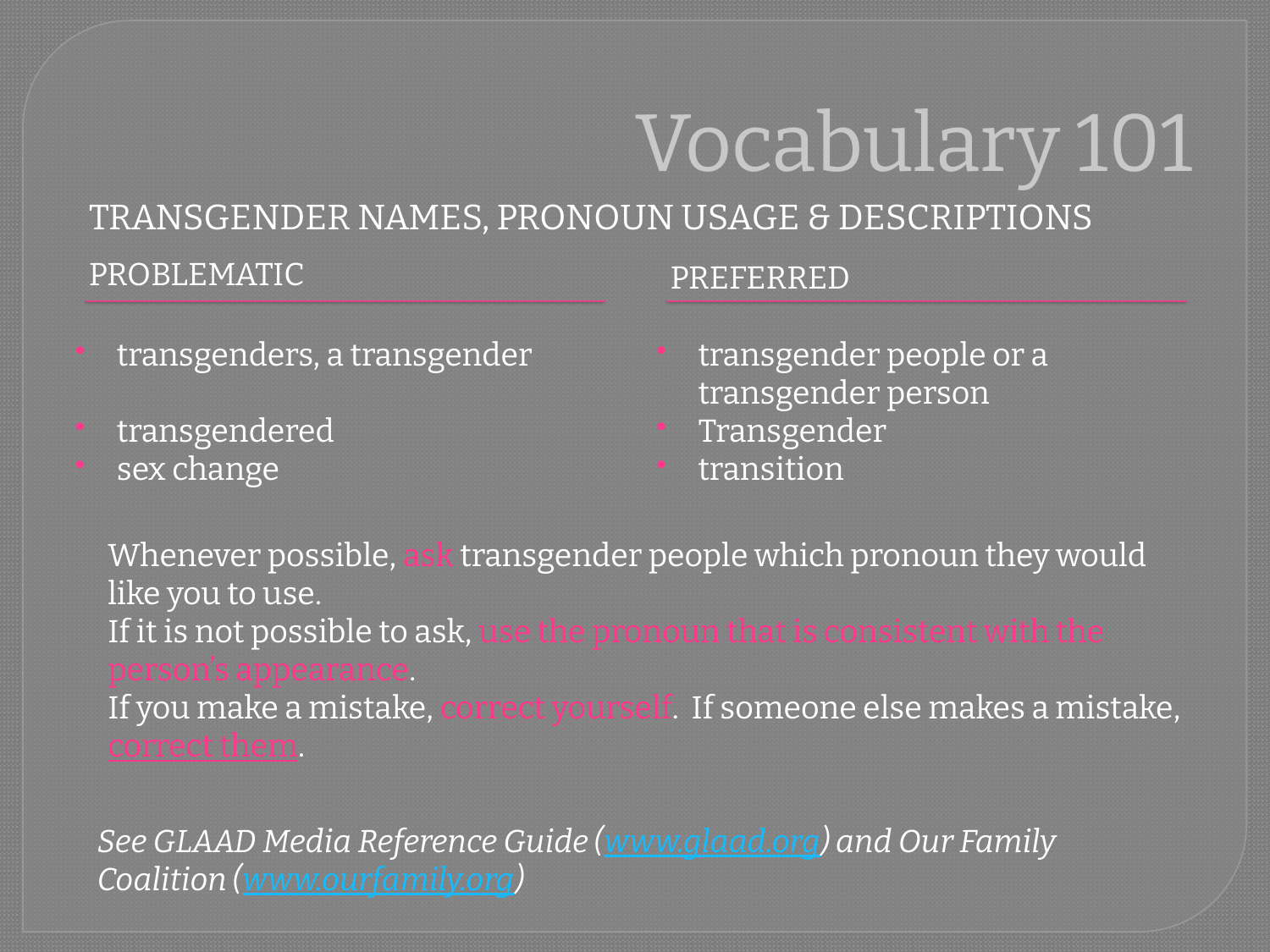

# Vocabulary 101
Transgender Names, Pronoun Usage & Descriptions
Problematic
Preferred
transgenders, a transgender

transgendered
sex change

transgender people or a transgender person
Transgender
transition
Whenever possible, ask transgender people which pronoun they would like you to use.
If it is not possible to ask, use the pronoun that is consistent with the person’s appearance.
If you make a mistake, correct yourself.  If someone else makes a mistake, correct them.

See GLAAD Media Reference Guide (www.glaad.org) and Our Family Coalition (www.ourfamily.org)